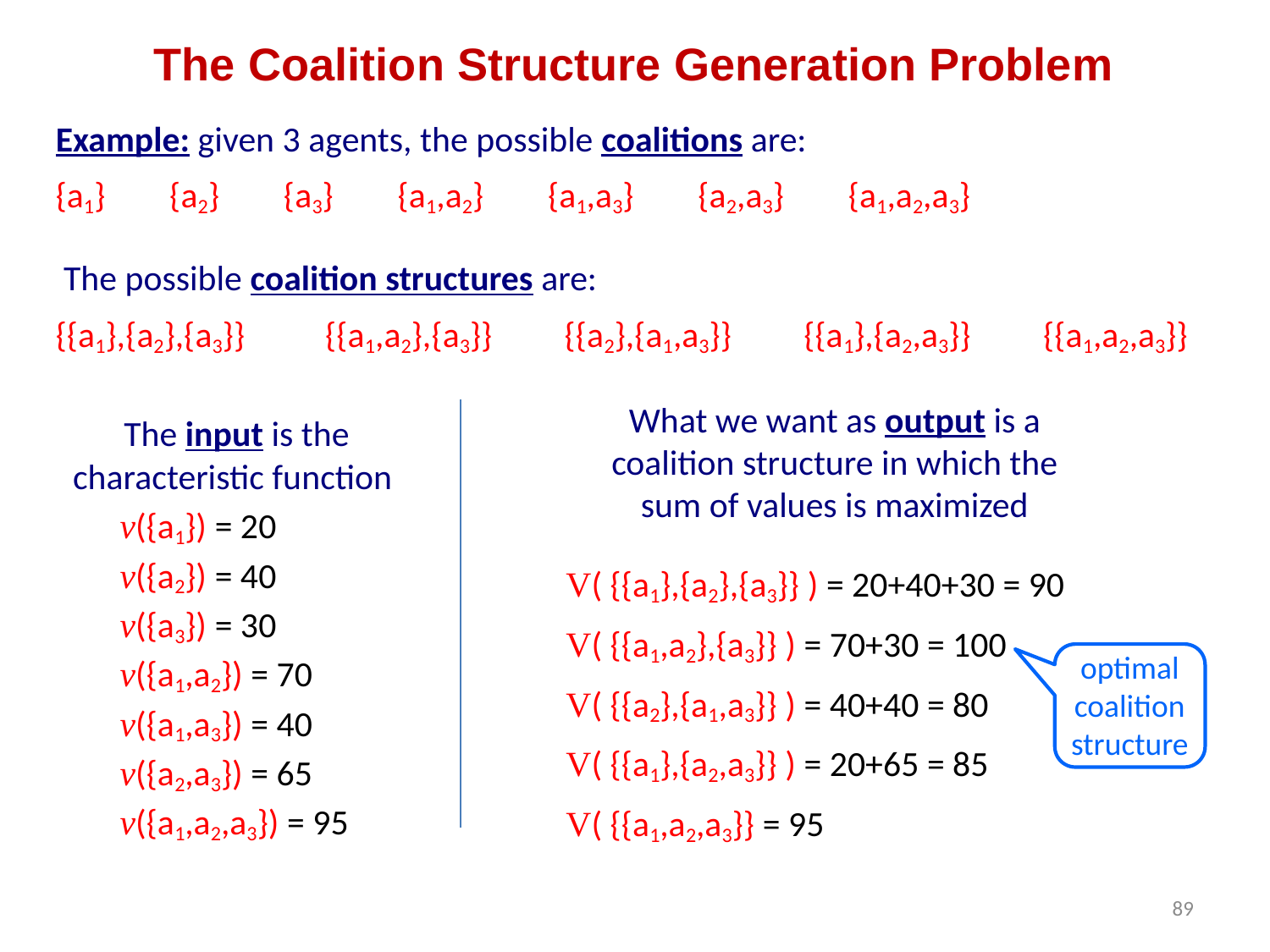

The Coalition Structure Generation Problem
Example: given 3 agents, the possible coalitions are:
{a1}        {a2}        {a3}        {a1,a2}        {a1,a3}        {a2,a3}        {a1,a2,a3}

 The possible coalition structures are:
{{a1},{a2},{a3}}          {{a1,a2},{a3}}         {{a2},{a1,a3}}         {{a1},{a2,a3}}         {{a1,a2,a3}}
What we want as output is a coalition structure in which the sum of values is maximized
 The input is the characteristic function
v({a1}) = 20
v({a2}) = 40
v({a3}) = 30
v({a1,a2}) = 70
v({a1,a3}) = 40
v({a2,a3}) = 65
v({a1,a2,a3}) = 95
V( {{a1},{a2},{a3}} ) = 20+40+30 = 90
V( {{a1,a2},{a3}} ) = 70+30 = 100
V( {{a2},{a1,a3}} ) = 40+40 = 80
V( {{a1},{a2,a3}} ) = 20+65 = 85
V( {{a1,a2,a3}} = 95
optimal coalition structure

89